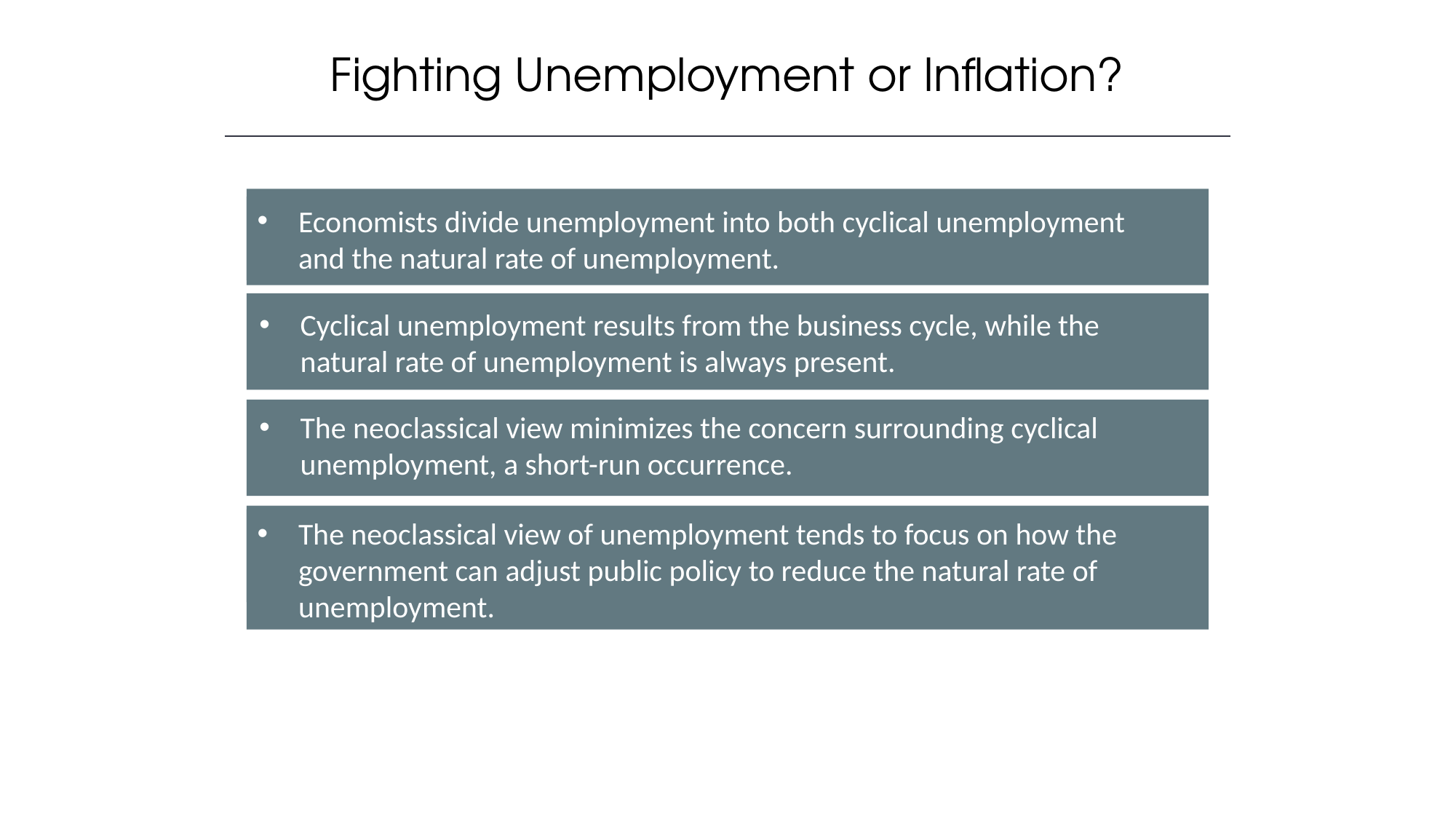

Fighting Unemployment or Inflation?
HAWKES LEARNING

Economists divide unemployment into both cyclical unemployment and the natural rate of unemployment.

Cyclical unemployment results from the business cycle, while the natural rate of unemployment is always present.

The neoclassical view minimizes the concern surrounding cyclical unemployment, a short-run occurrence.

The neoclassical view of unemployment tends to focus on how the government can adjust public policy to reduce the natural rate of unemployment.